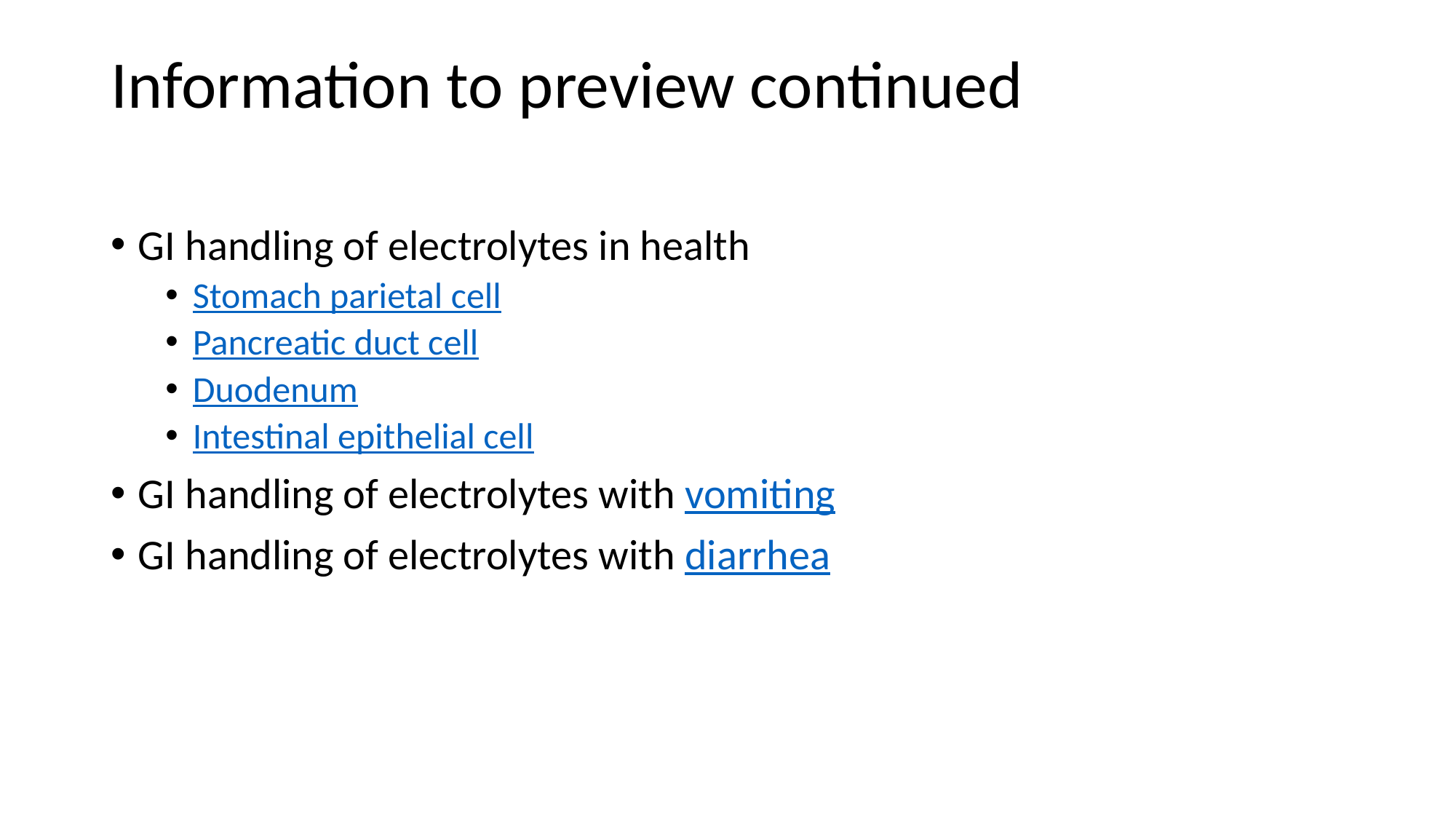

# Information to preview continued
GI handling of electrolytes in health
Stomach parietal cell
Pancreatic duct cell
Duodenum
Intestinal epithelial cell
GI handling of electrolytes with vomiting
GI handling of electrolytes with diarrhea